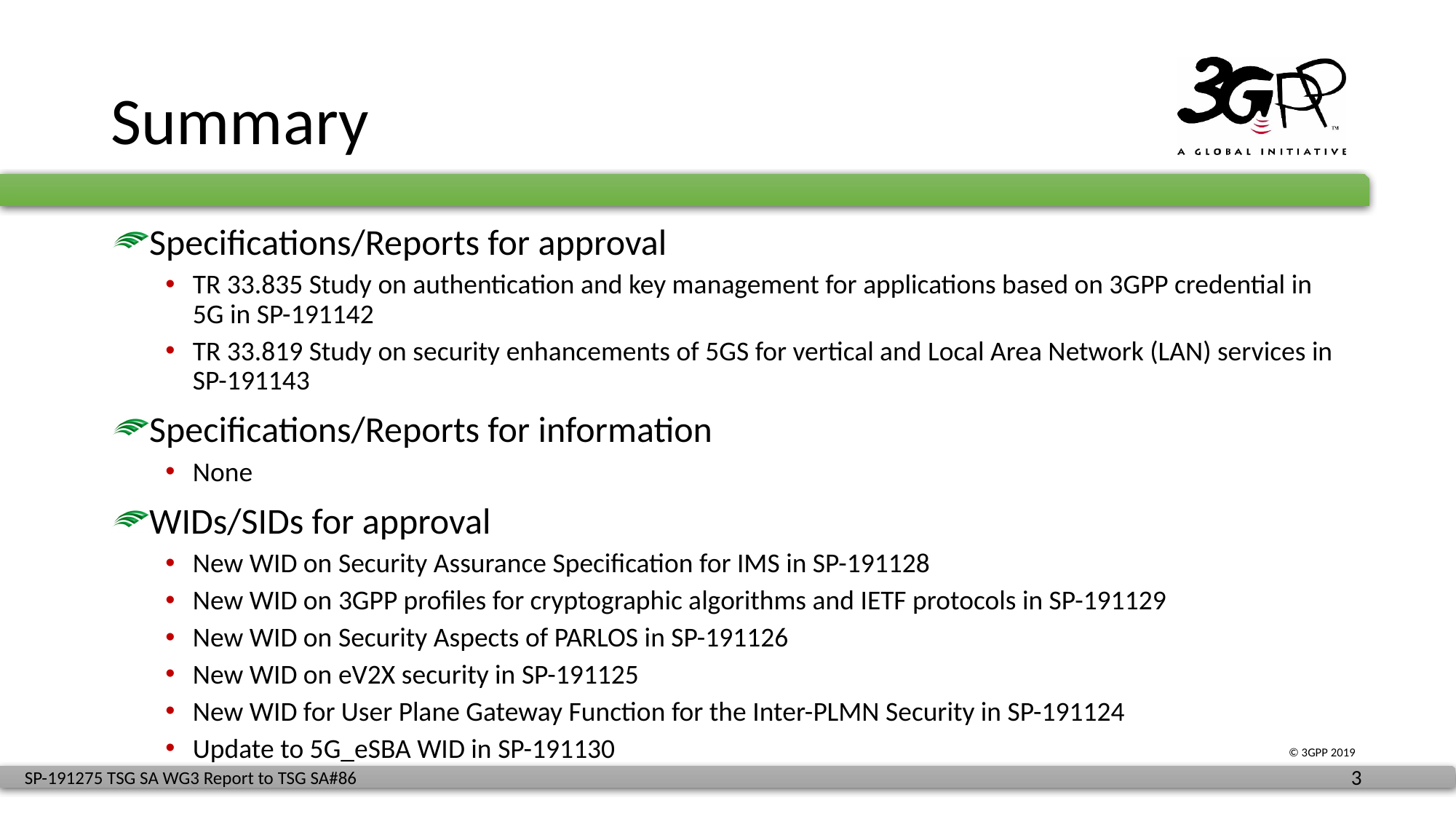

# Summary
Specifications/Reports for approval
TR 33.835 Study on authentication and key management for applications based on 3GPP credential in 5G in SP-191142
TR 33.819 Study on security enhancements of 5GS for vertical and Local Area Network (LAN) services in SP-191143
Specifications/Reports for information
None
WIDs/SIDs for approval
New WID on Security Assurance Specification for IMS in SP-191128
New WID on 3GPP profiles for cryptographic algorithms and IETF protocols in SP-191129
New WID on Security Aspects of PARLOS in SP-191126
New WID on eV2X security in SP-191125
New WID for User Plane Gateway Function for the Inter-PLMN Security in SP-191124
Update to 5G_eSBA WID in SP-191130